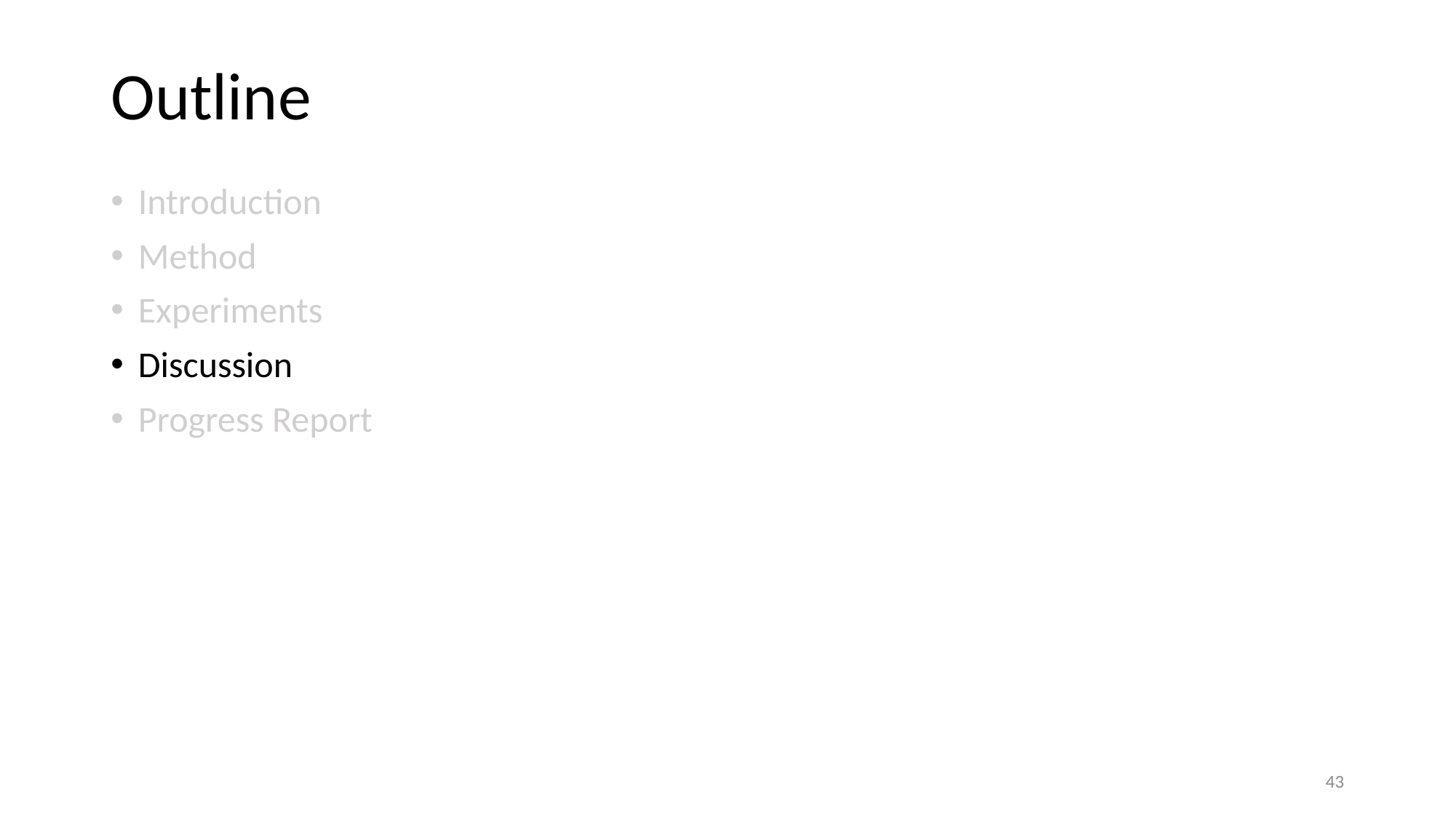

# Outline
Introduction
Method
Experiments
Discussion
Progress Report
43